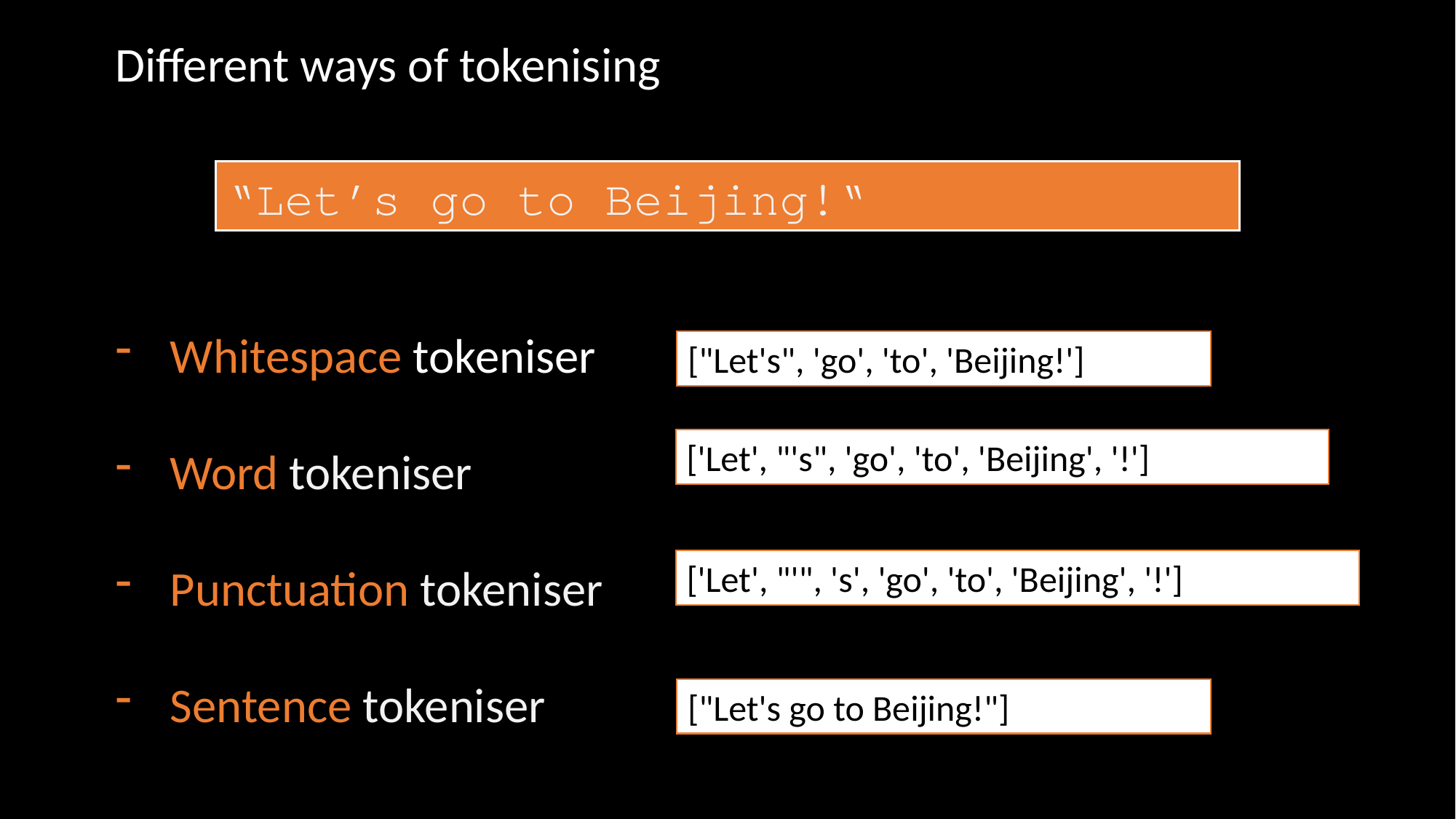

Different ways of tokenising

Whitespace tokeniser

Word tokeniser

Punctuation tokeniser

Sentence tokeniser
“Let’s go to Beijing!“
["Let's", 'go', 'to', 'Beijing!']
['Let', "'s", 'go', 'to', 'Beijing', '!']
['Let', "'", 's', 'go', 'to', 'Beijing', '!']
["Let's go to Beijing!"]